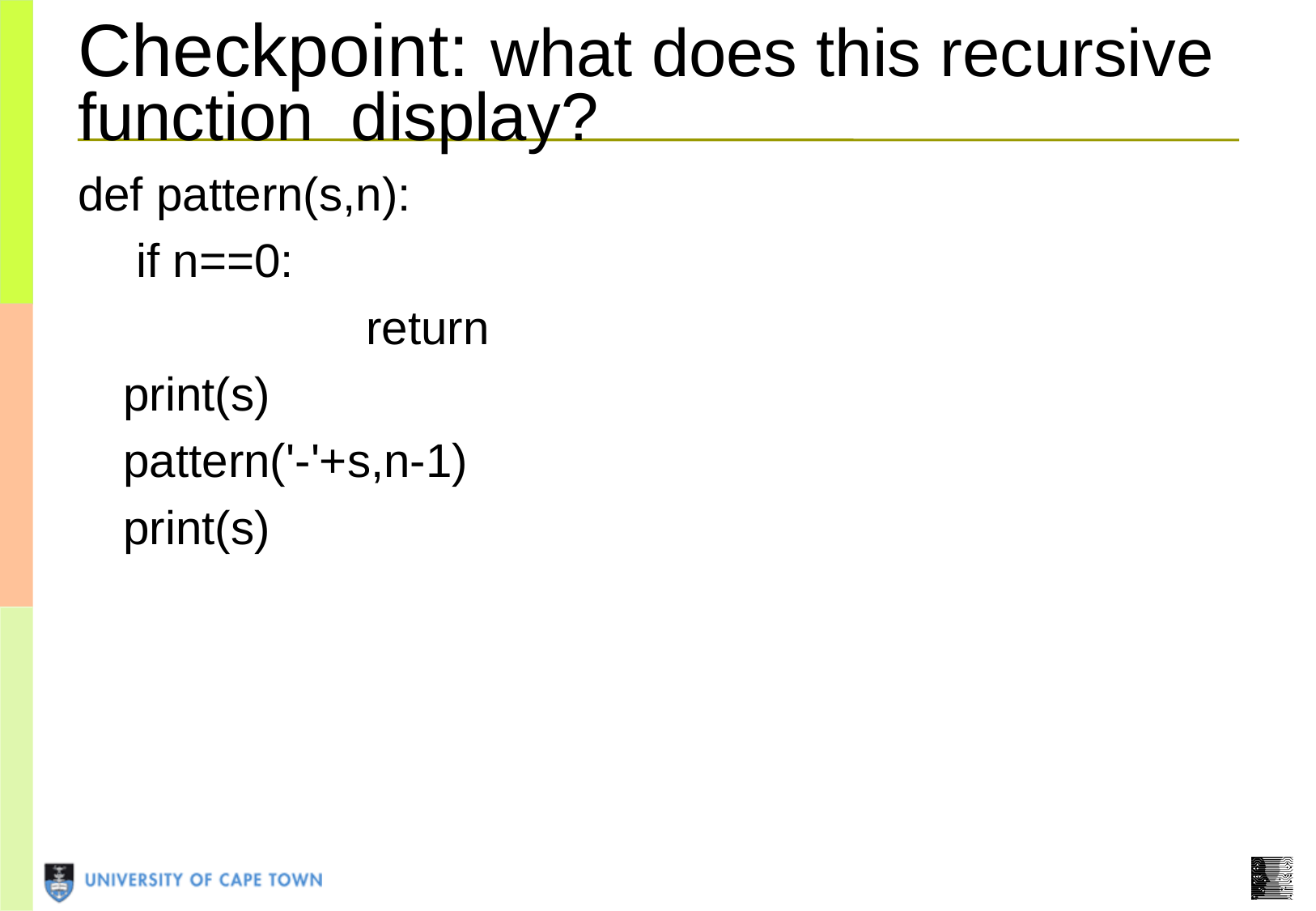

# Checkpoint: what does this recursive function  display?
def pattern(s,n):
	 if n==0:
			return
	print(s)
	pattern('-'+s,n-1)
	print(s)